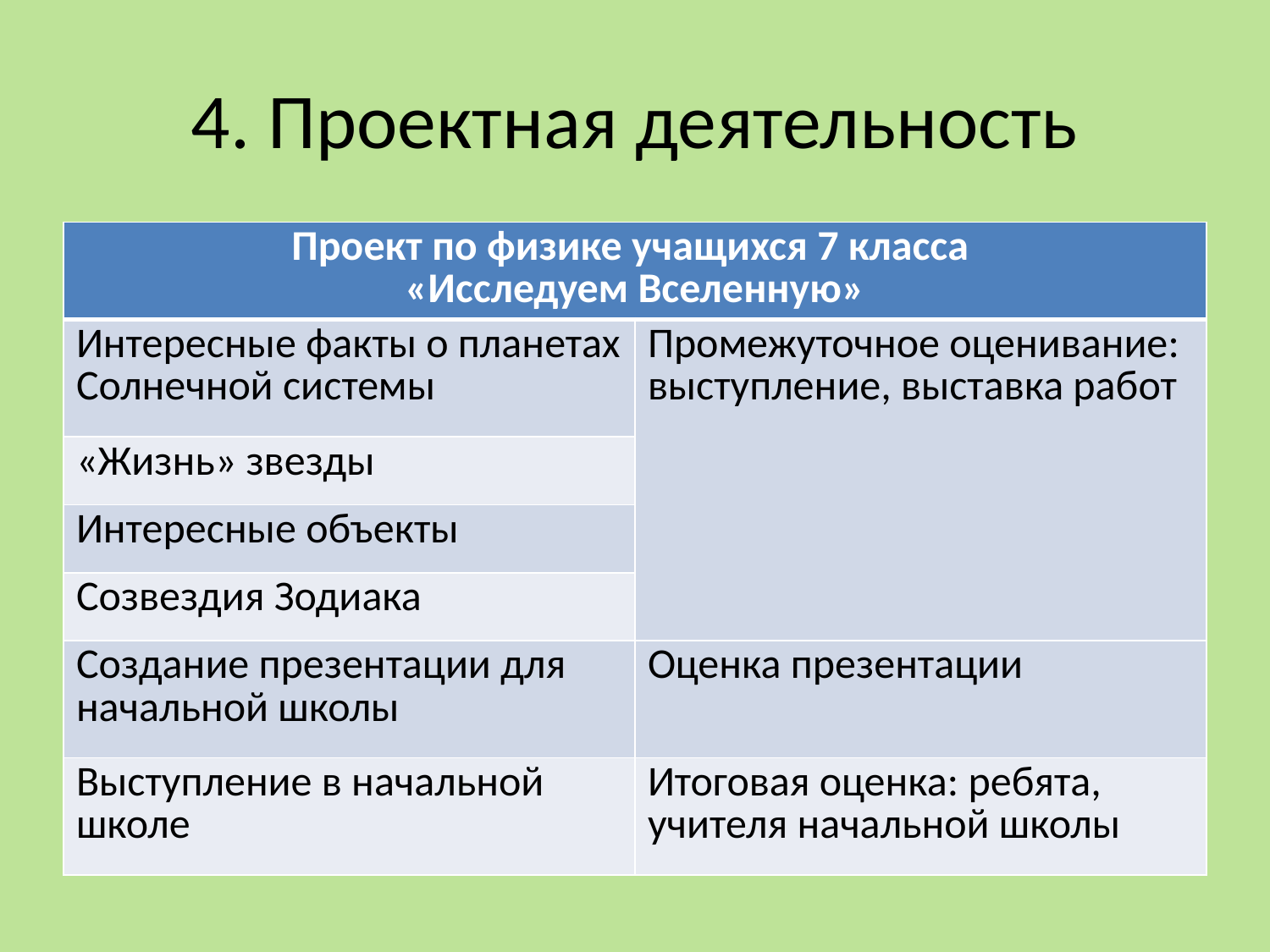

# 4. Проектная деятельность
| Проект по физике учащихся 7 класса «Исследуем Вселенную» |  |
| --- | --- |
| Интересные факты о планетах Солнечной системы | Промежуточное оценивание: выступление, выставка работ |
| «Жизнь» звезды |  |
| Интересные объекты |  |
| Созвездия Зодиака |  |
| Создание презентации для начальной школы | Оценка презентации |
| Выступление в начальной школе | Итоговая оценка: ребята, учителя начальной школы |